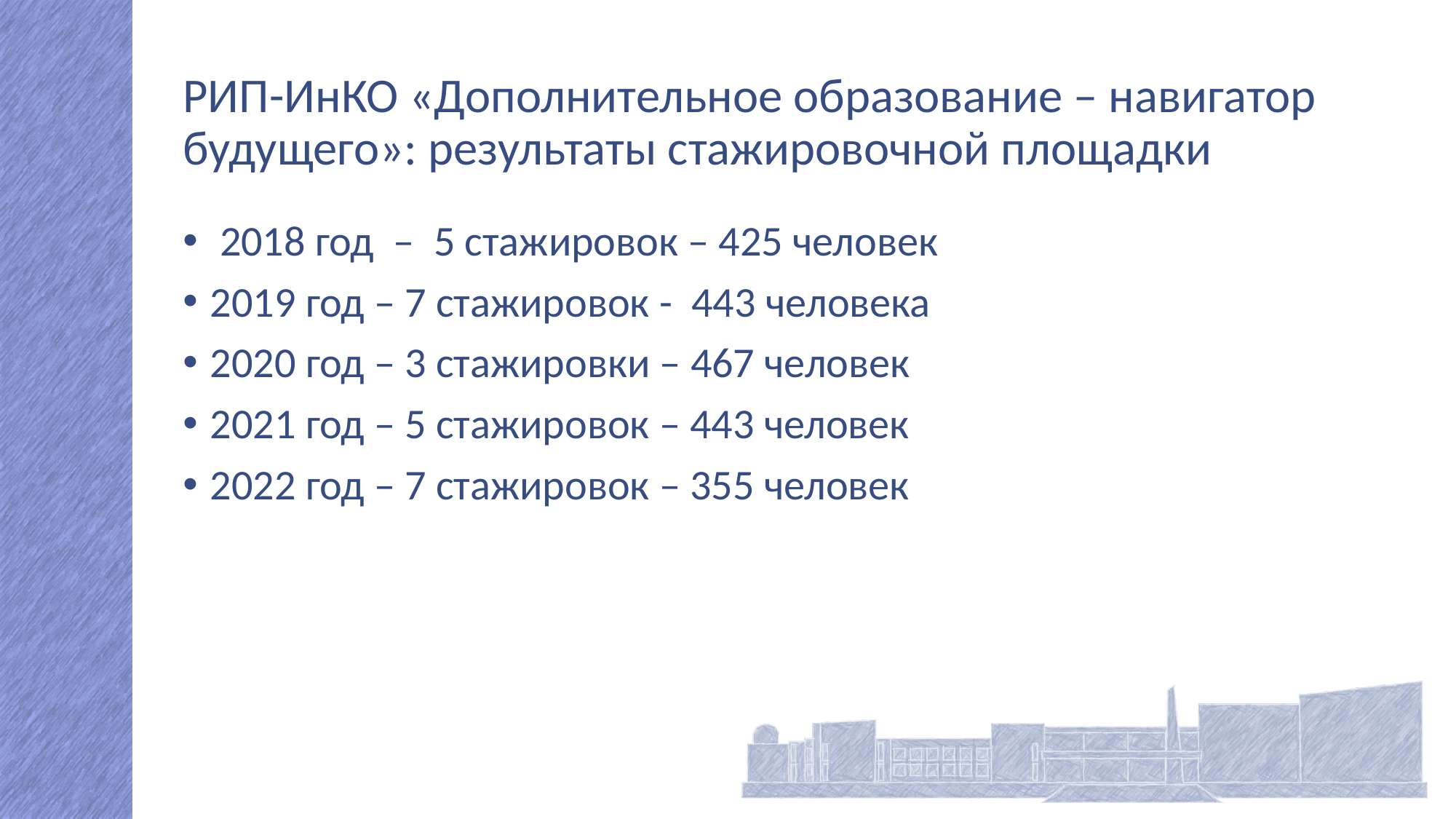

# РИП-ИнКО «Дополнительное образование – навигатор будущего»: результаты стажировочной площадки
 2018 год  –  5 стажировок – 425 человек
2019 год – 7 стажировок -  443 человека
2020 год – 3 стажировки – 467 человек
2021 год – 5 стажировок – 443 человек
2022 год – 7 стажировок – 355 человек